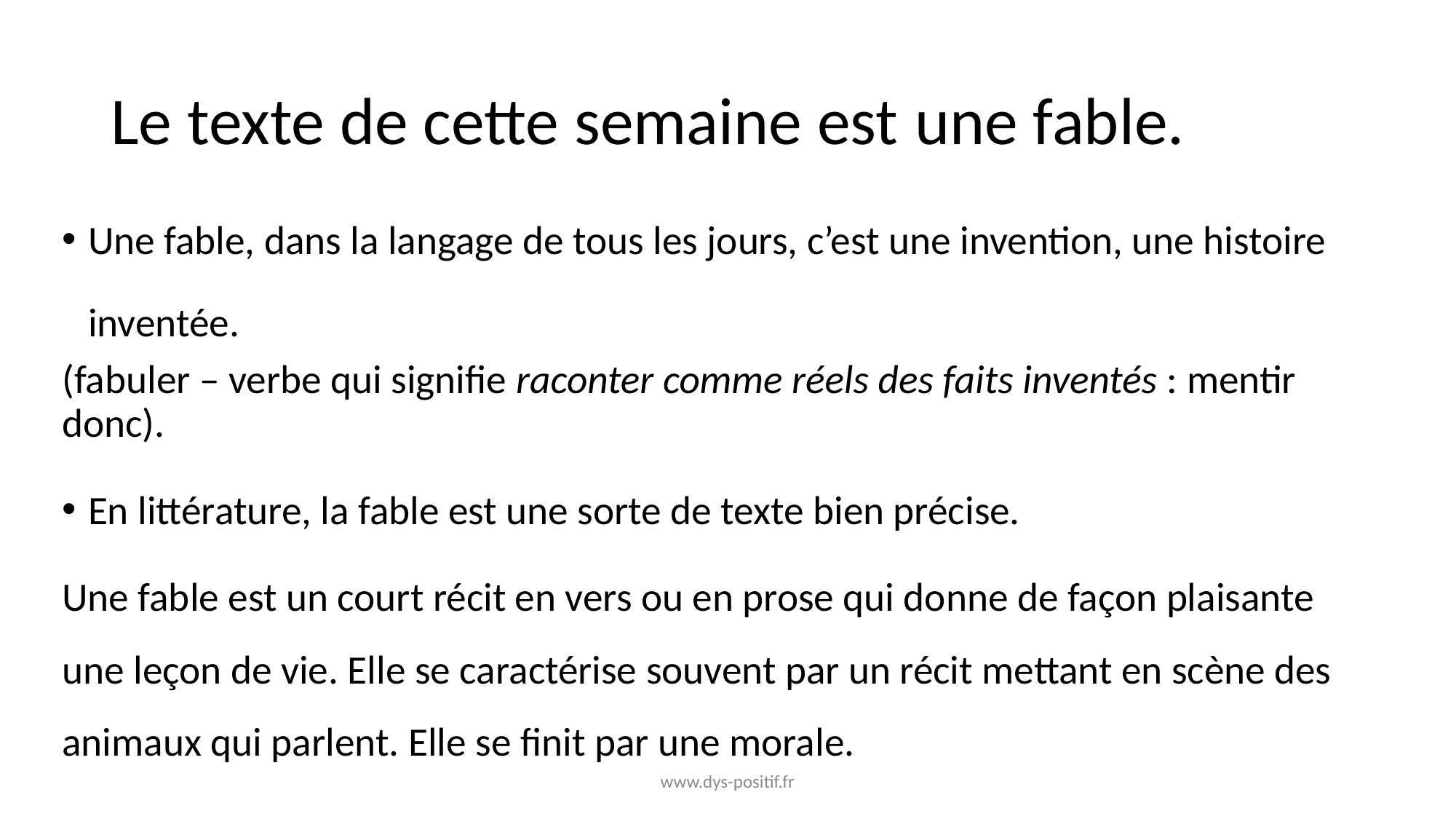

# Le texte de cette semaine est une fable.
Une fable, dans la langage de tous les jours, c’est une invention, une histoire inventée.
(fabuler – verbe qui signifie raconter comme réels des faits inventés : mentir donc).
En littérature, la fable est une sorte de texte bien précise.
Une fable est un court récit en vers ou en prose qui donne de façon plaisante une leçon de vie. Elle se caractérise souvent par un récit mettant en scène des animaux qui parlent. Elle se finit par une morale.
www.dys-positif.fr